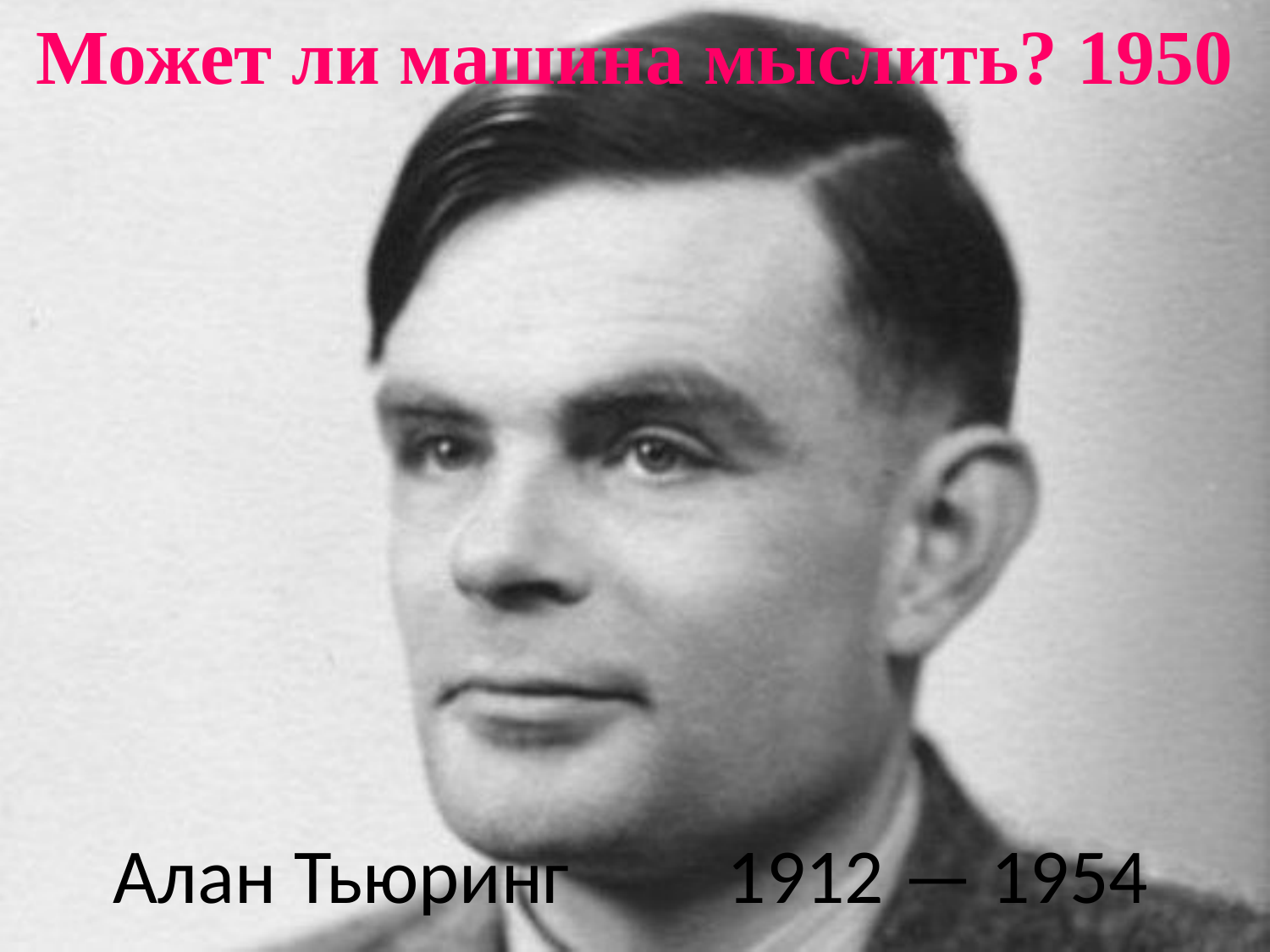

Может ли машина мыслить? 1950
# Алан Тьюринг         1912 — 1954